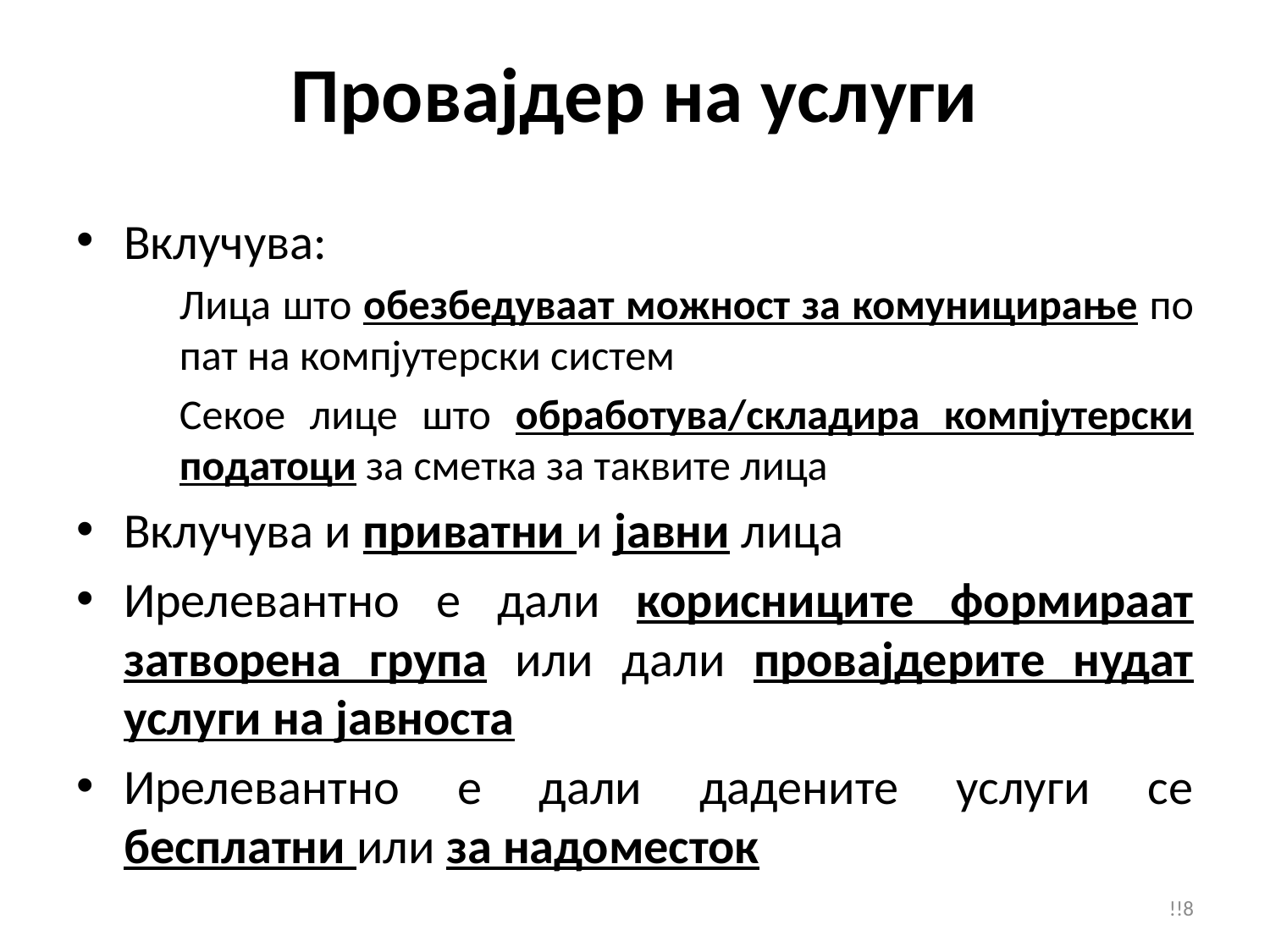

# Провајдер на услуги
Вклучува:
Лица што обезбедуваат можност за комуницирање по пат на компјутерски систем
Секое лице што обработува/складира компјутерски податоци за сметка за таквите лица
Вклучува и приватни и јавни лица
Ирелевантно е дали корисниците формираат затворена група или дали провајдерите нудат услуги на јавноста
Ирелевантно е дали дадените услуги се бесплатни или за надоместок
!!8